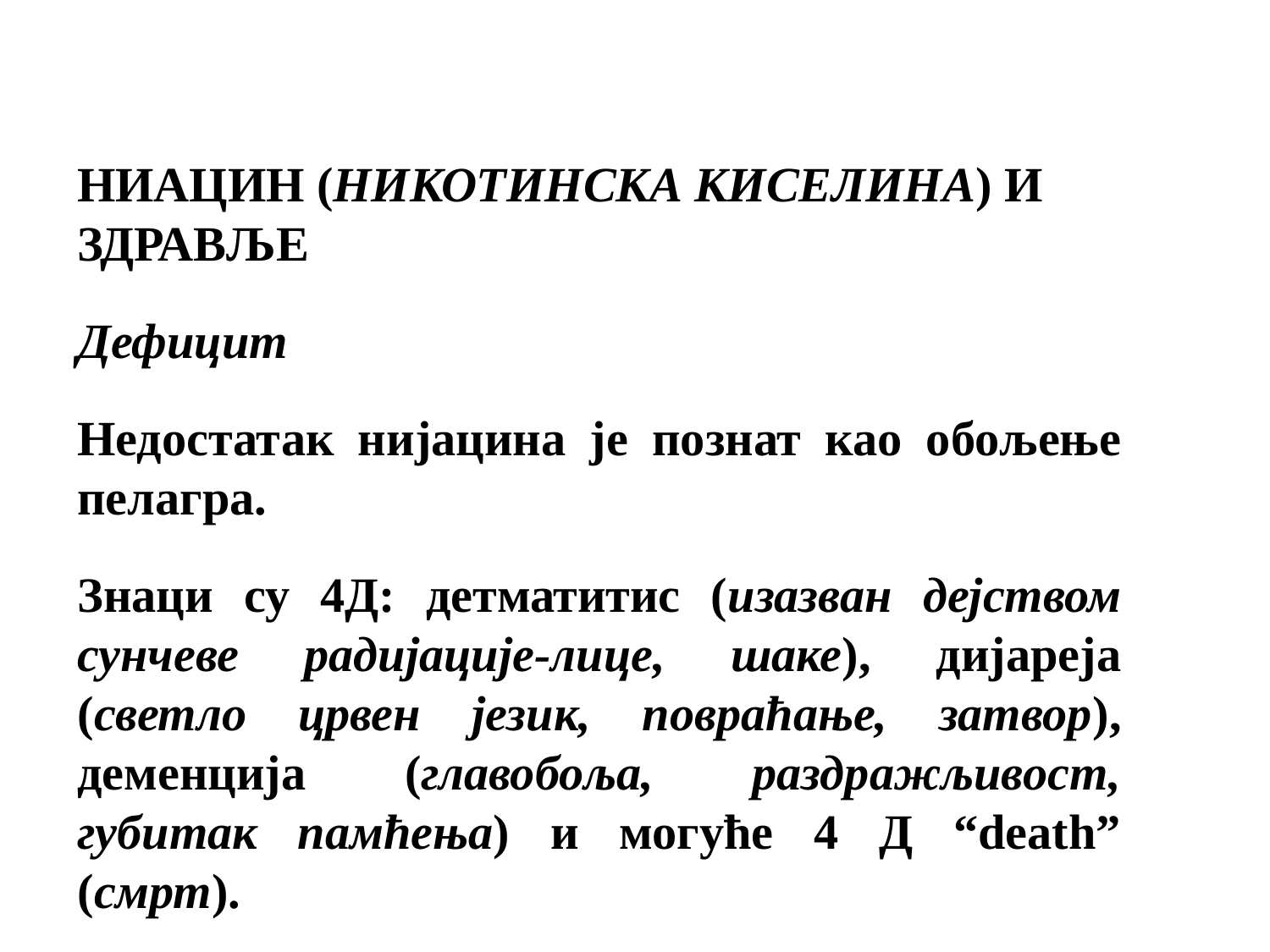

НИАЦИН (НИКОТИНСКА КИСЕЛИНА) И ЗДРАВЉЕ

Дефицит

Недостатак нијацина је познат као обољење пелагра.

Знаци су 4Д: детматитис (изазван дејством сунчеве радијације-лице, шаке), дијареја (светло црвен језик, повраћање, затвор), деменција (главобоља, раздражљивост, губитак памћења) и могуће 4 Д “death” (смрт).